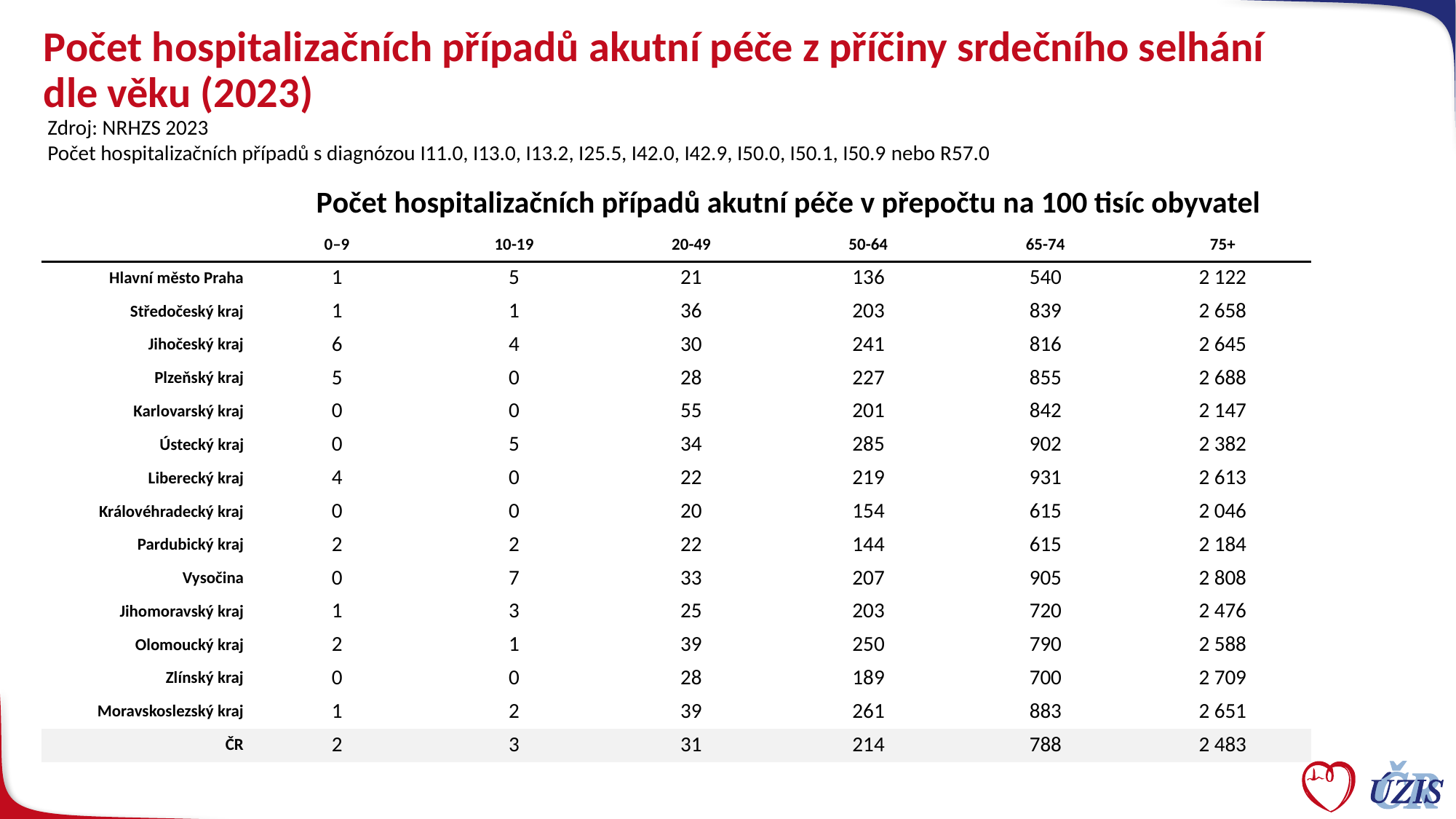

# Počet hospitalizačních případů akutní péče z příčiny srdečního selhání dle věku (2023)
Zdroj: NRHZS 2023
Počet hospitalizačních případů s diagnózou I11.0, I13.0, I13.2, I25.5, I42.0, I42.9, I50.0, I50.1, I50.9 nebo R57.0
Počet hospitalizačních případů akutní péče v přepočtu na 100 tisíc obyvatel
|  | 0–9 | 10-19 | 20-49 | 50-64 | 65-74 | 75+ |
| --- | --- | --- | --- | --- | --- | --- |
| Hlavní město Praha | 1 | 5 | 21 | 136 | 540 | 2 122 |
| Středočeský kraj | 1 | 1 | 36 | 203 | 839 | 2 658 |
| Jihočeský kraj | 6 | 4 | 30 | 241 | 816 | 2 645 |
| Plzeňský kraj | 5 | 0 | 28 | 227 | 855 | 2 688 |
| Karlovarský kraj | 0 | 0 | 55 | 201 | 842 | 2 147 |
| Ústecký kraj | 0 | 5 | 34 | 285 | 902 | 2 382 |
| Liberecký kraj | 4 | 0 | 22 | 219 | 931 | 2 613 |
| Královéhradecký kraj | 0 | 0 | 20 | 154 | 615 | 2 046 |
| Pardubický kraj | 2 | 2 | 22 | 144 | 615 | 2 184 |
| Vysočina | 0 | 7 | 33 | 207 | 905 | 2 808 |
| Jihomoravský kraj | 1 | 3 | 25 | 203 | 720 | 2 476 |
| Olomoucký kraj | 2 | 1 | 39 | 250 | 790 | 2 588 |
| Zlínský kraj | 0 | 0 | 28 | 189 | 700 | 2 709 |
| Moravskoslezský kraj | 1 | 2 | 39 | 261 | 883 | 2 651 |
| ČR | 2 | 3 | 31 | 214 | 788 | 2 483 |